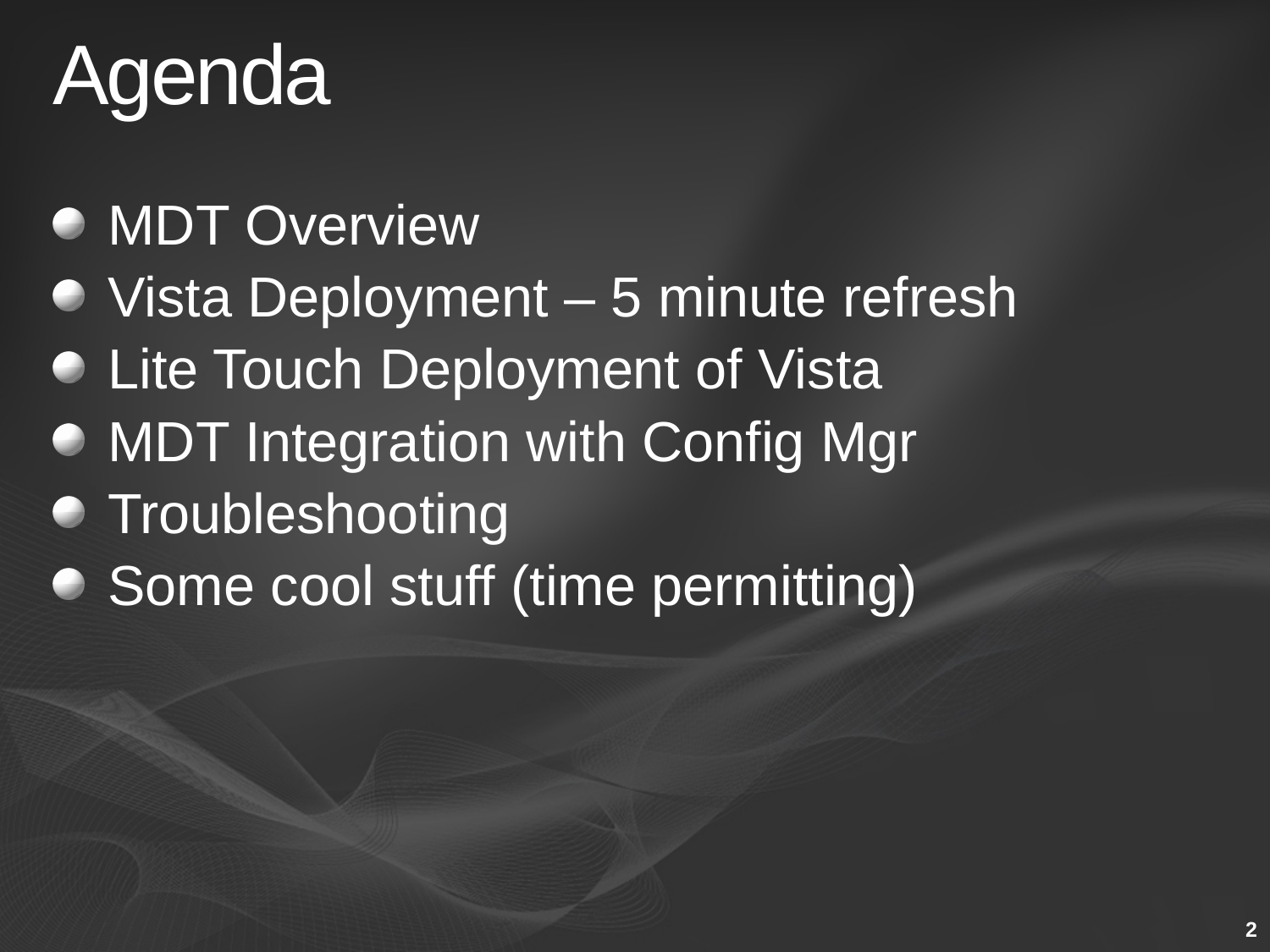

# Agenda
MDT Overview
Vista Deployment – 5 minute refresh
Lite Touch Deployment of Vista
MDT Integration with Config Mgr
Troubleshooting
Some cool stuff (time permitting)
2